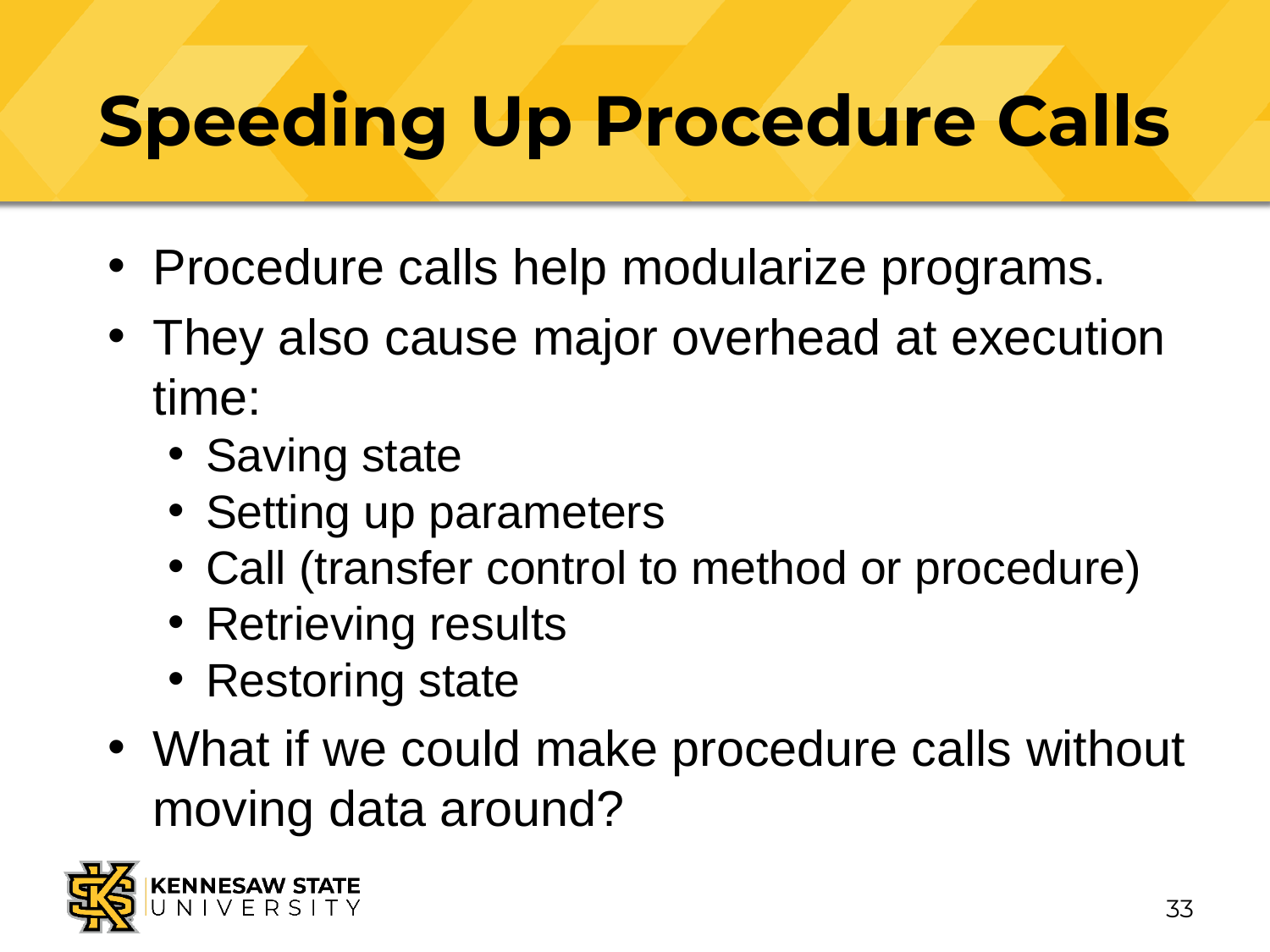

# Speeding Up Procedure Calls
Procedure calls help modularize programs.
They also cause major overhead at execution time:
Saving state
Setting up parameters
Call (transfer control to method or procedure)
Retrieving results
Restoring state
What if we could make procedure calls without moving data around?
33